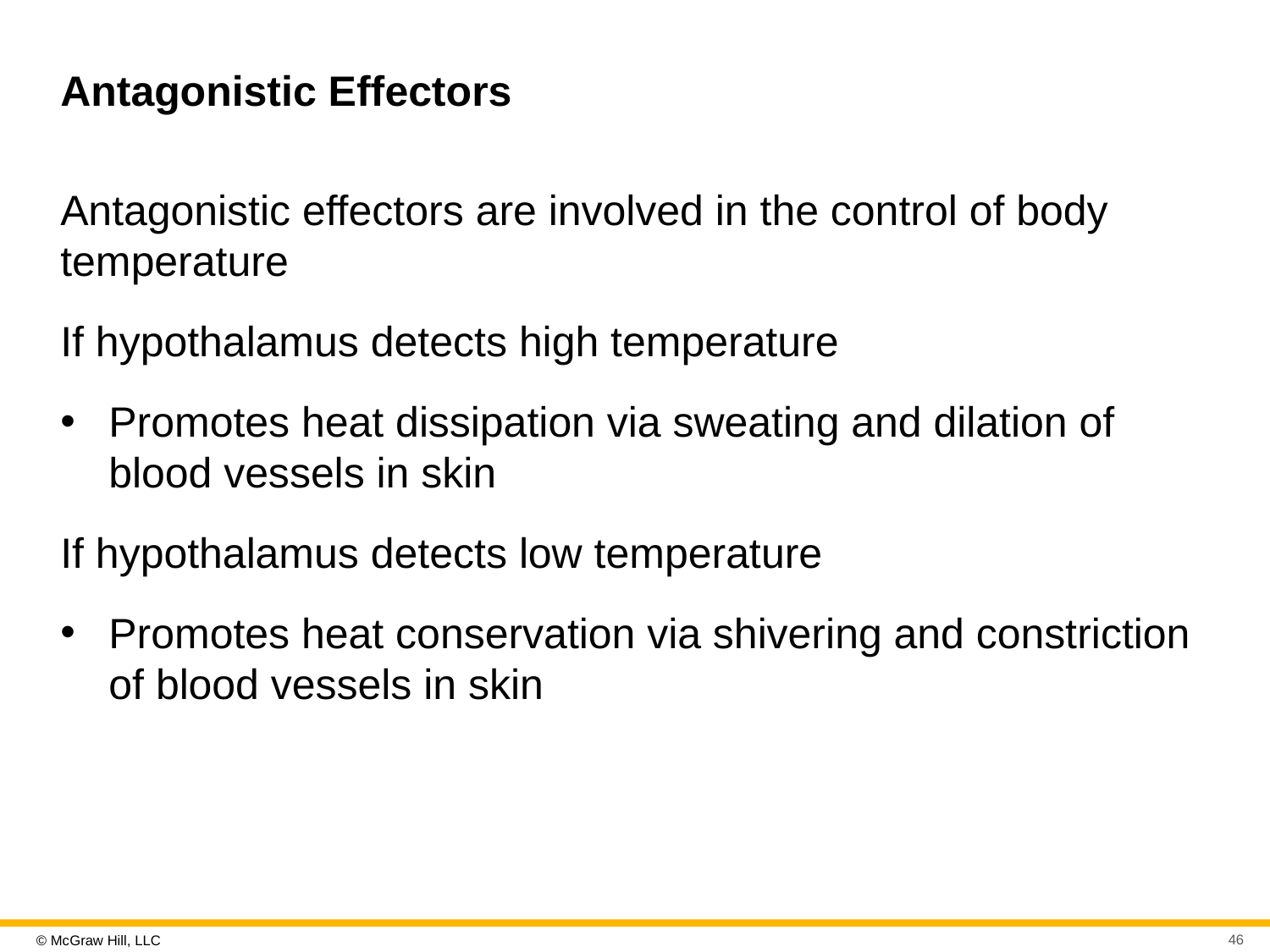

# Antagonistic Effectors
Antagonistic effectors are involved in the control of body temperature
If hypothalamus detects high temperature
Promotes heat dissipation via sweating and dilation of blood vessels in skin
If hypothalamus detects low temperature
Promotes heat conservation via shivering and constriction of blood vessels in skin
46